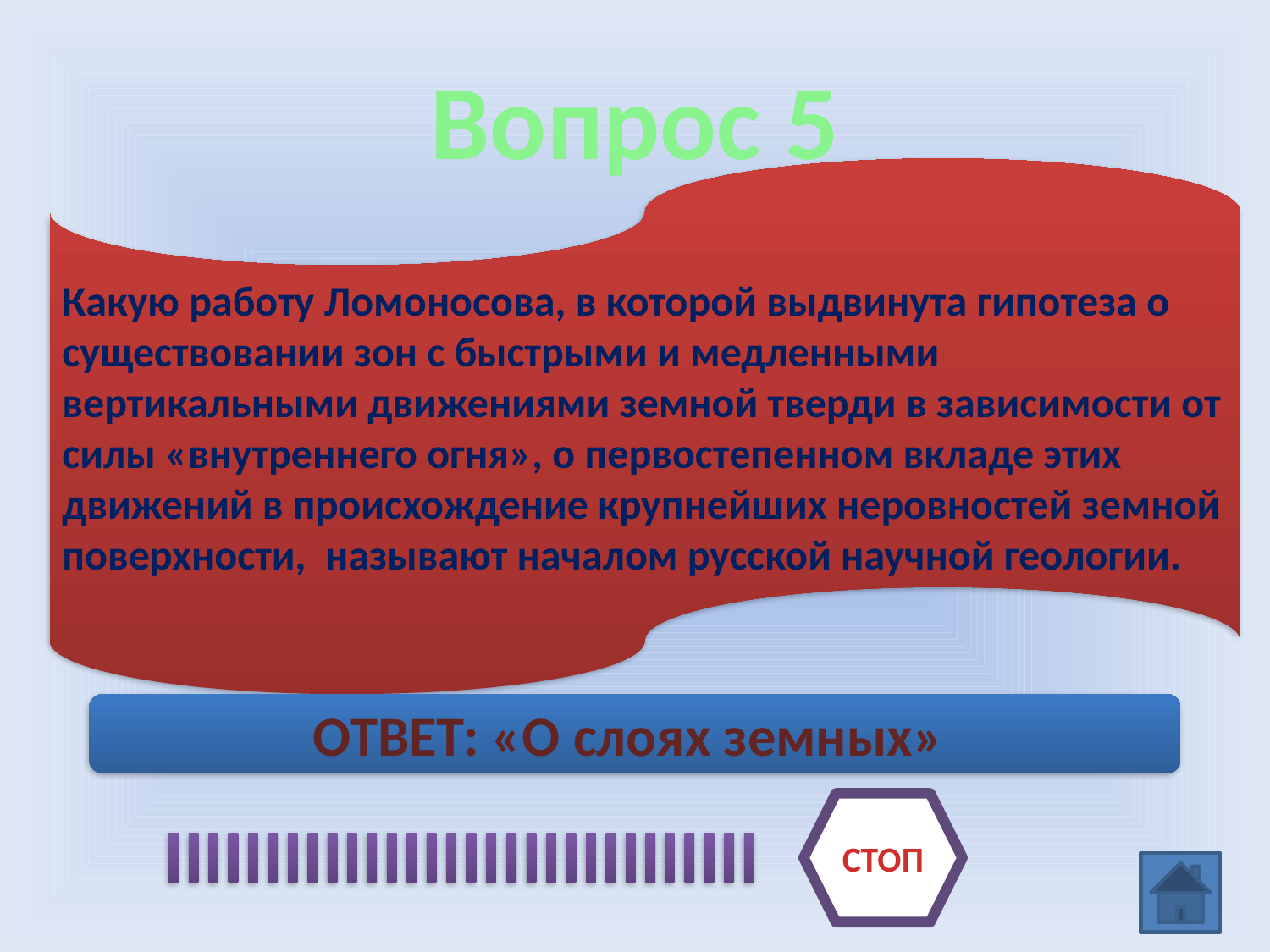

# Вопрос 5
Какую работу Ломоносова, в которой выдвинута гипотеза о существовании зон с быстрыми и медленными вертикальными движениями земной тверди в зависимости от силы «внутреннего огня», о первостепенном вкладе этих движений в происхождение крупнейших неровностей земной поверхности,  называют началом русской научной геологии.

ОТВЕТ: «О слоях земных»

СТОП